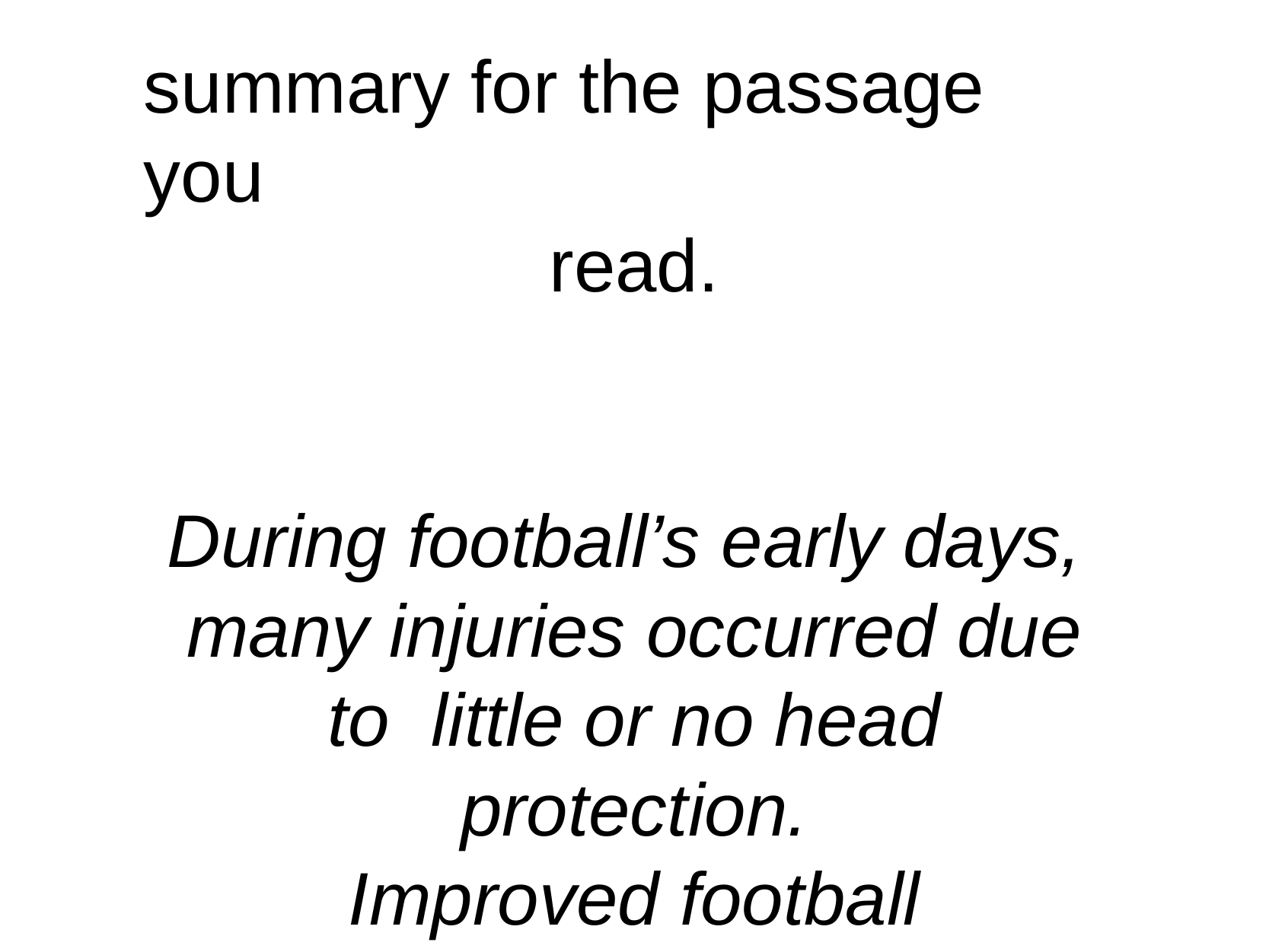

summary for the passage you
read.

During football’s early days,  many injuries occurred due to  little or no head protection.
Improved football helmets  were designed using  woodpecker skulls as a